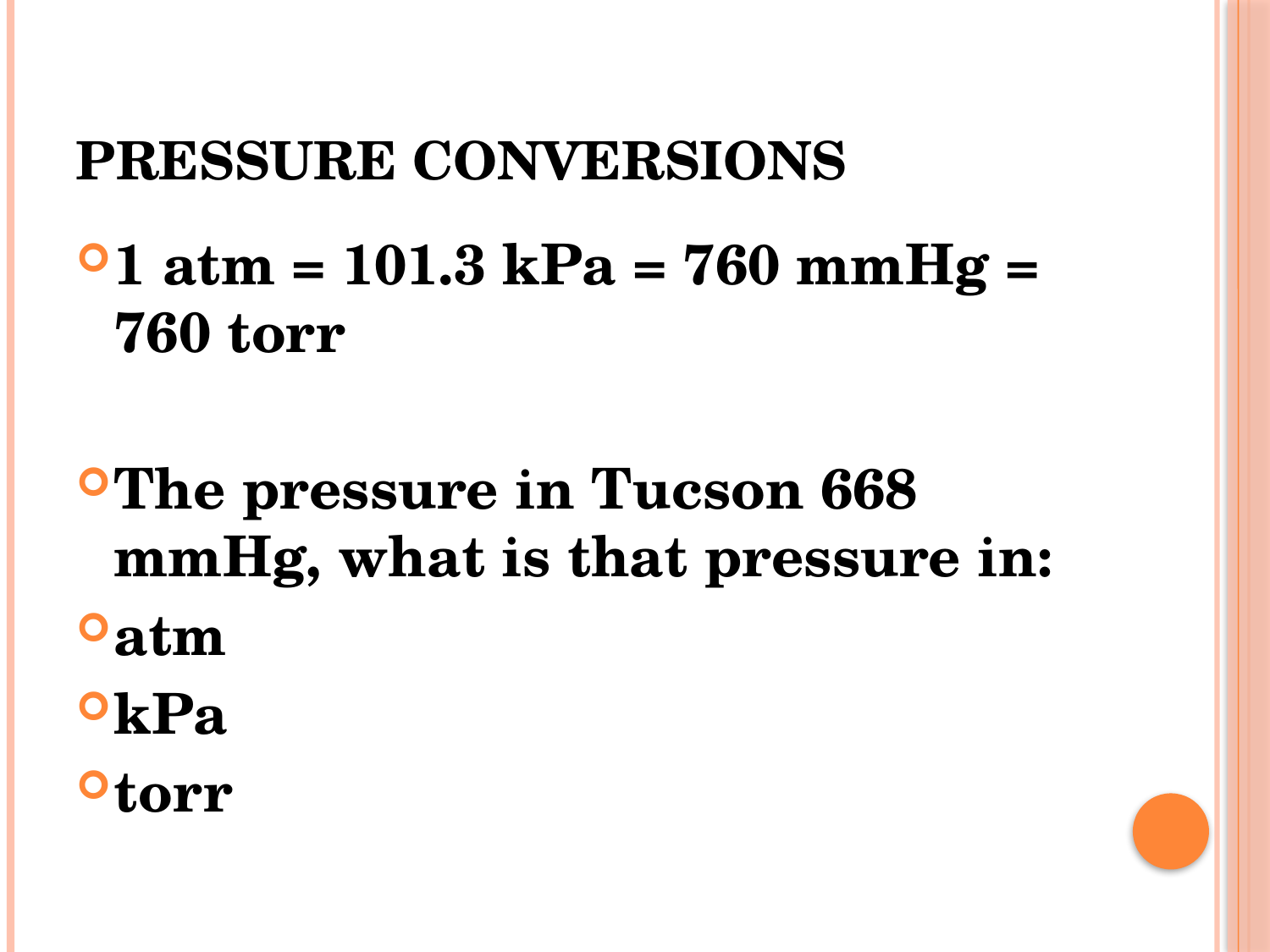

# Pressure Conversions
1 atm = 101.3 kPa = 760 mmHg = 760 torr

The pressure in Tucson 668 mmHg, what is that pressure in:
atm
kPa
torr